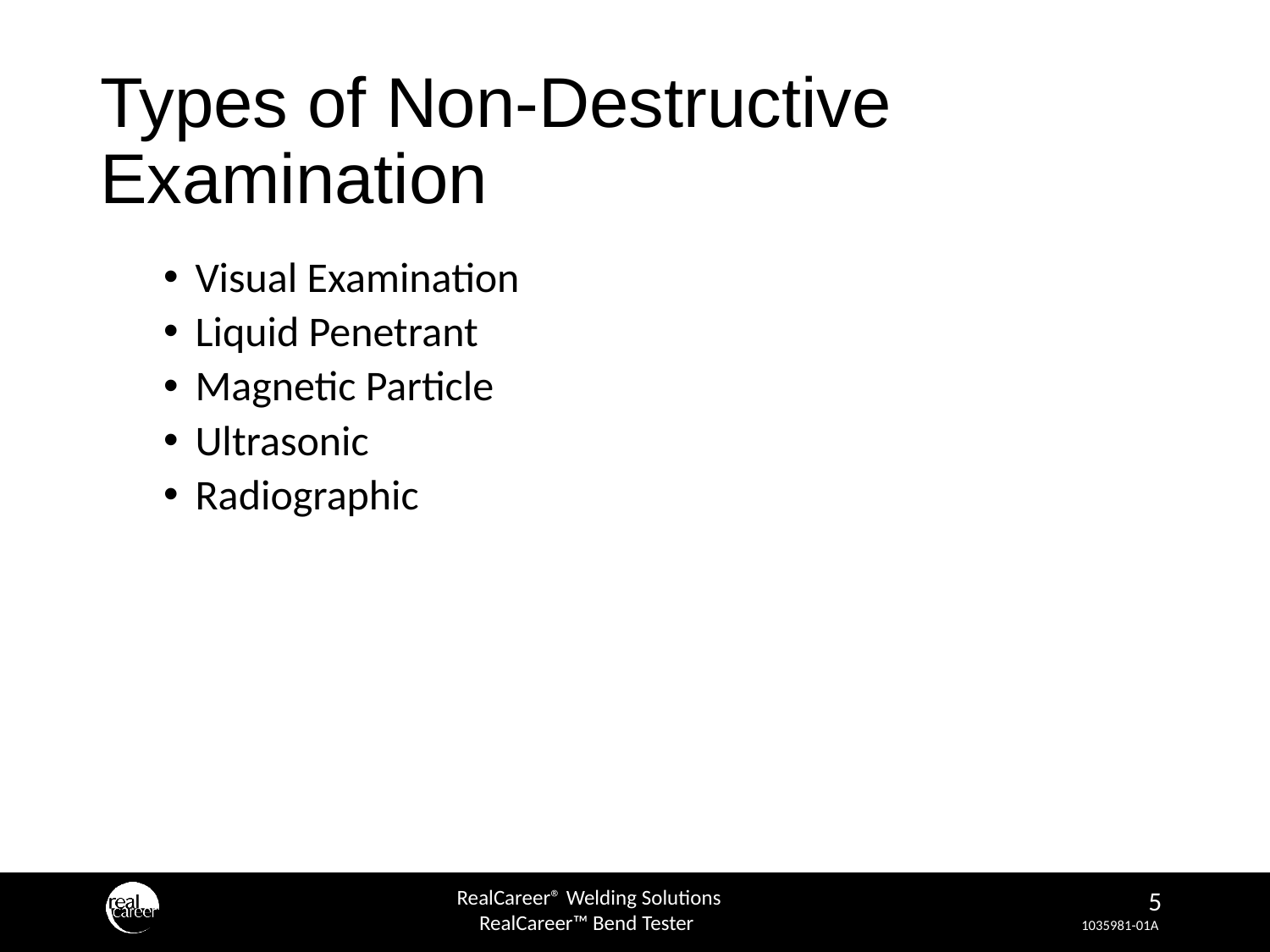

# Types of Non-Destructive Examination
Visual Examination
Liquid Penetrant
Magnetic Particle
Ultrasonic
Radiographic